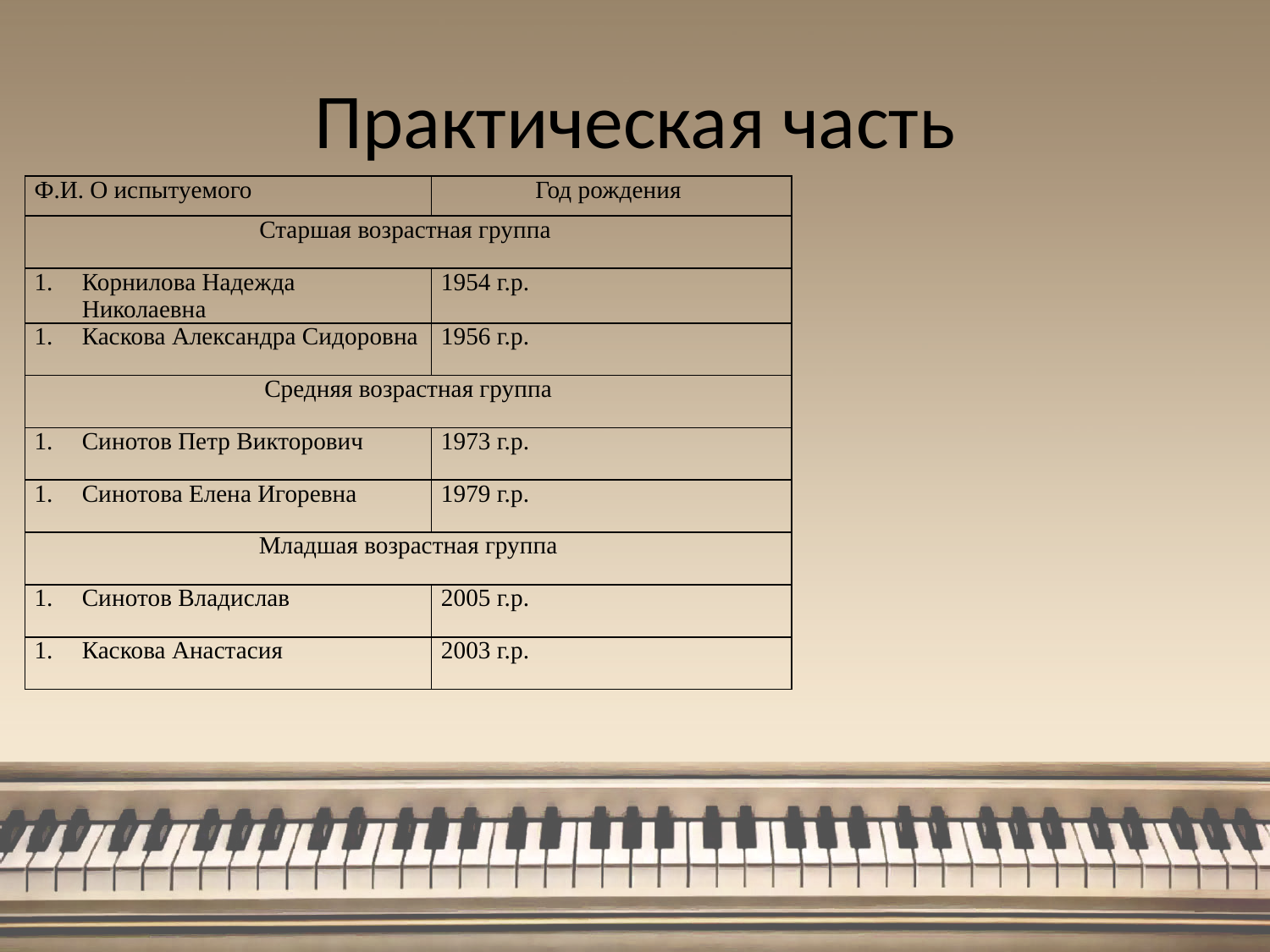

# Практическая часть
| Ф.И. О испытуемого | Год рождения |
| --- | --- |
| Старшая возрастная группа |  |
| Корнилова Надежда Николаевна | 1954 г.р. |
| Каскова Александра Сидоровна | 1956 г.р. |
| Средняя возрастная группа |  |
| Синотов Петр Викторович | 1973 г.р. |
| Синотова Елена Игоревна | 1979 г.р. |
| Младшая возрастная группа |  |
| Синотов Владислав | 2005 г.р. |
| Каскова Анастасия | 2003 г.р. |